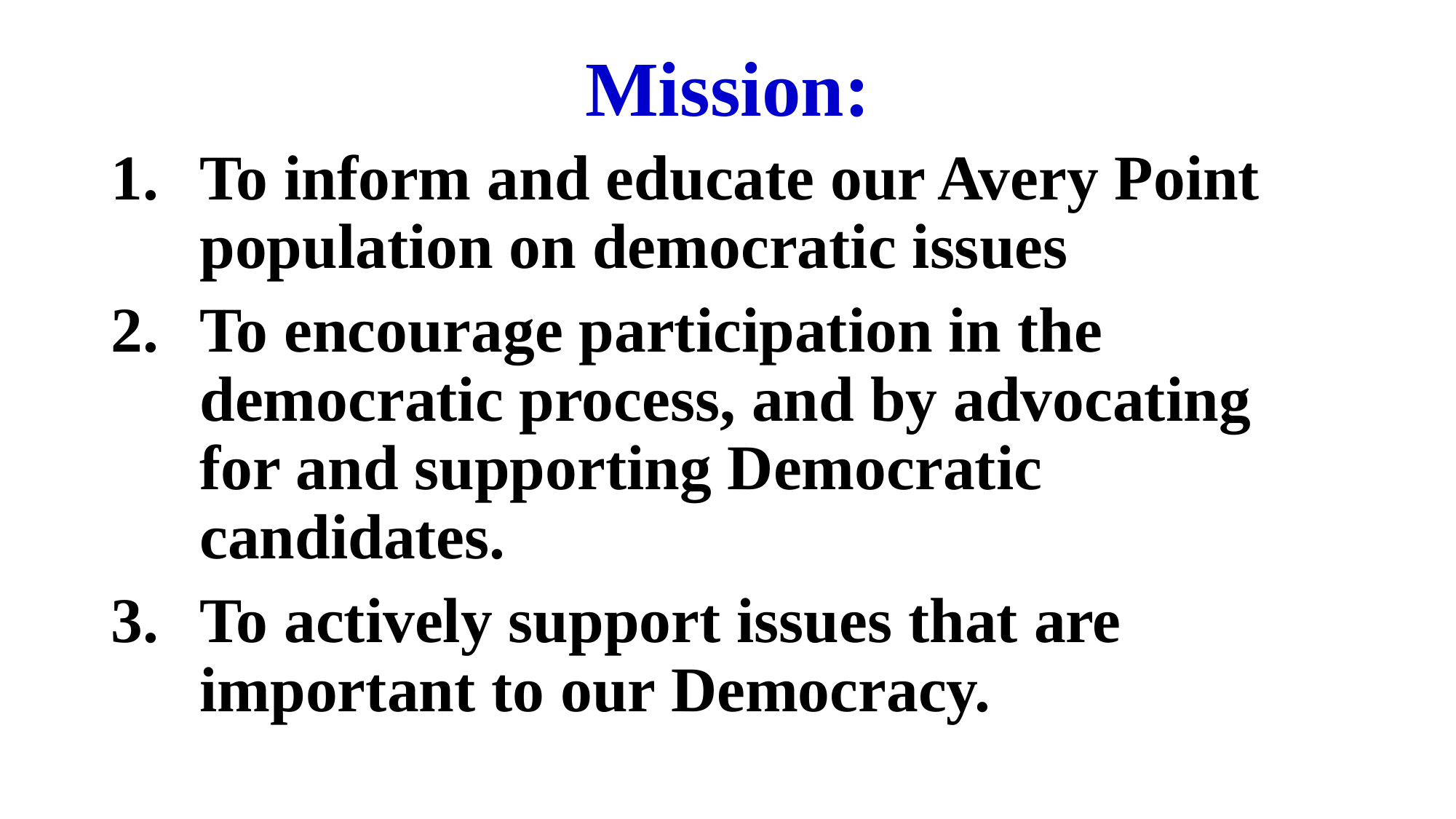

# Mission:
To inform and educate our Avery Point population on democratic issues
To encourage participation in the democratic process, and by advocating for and supporting Democratic candidates.
To actively support issues that are important to our Democracy.